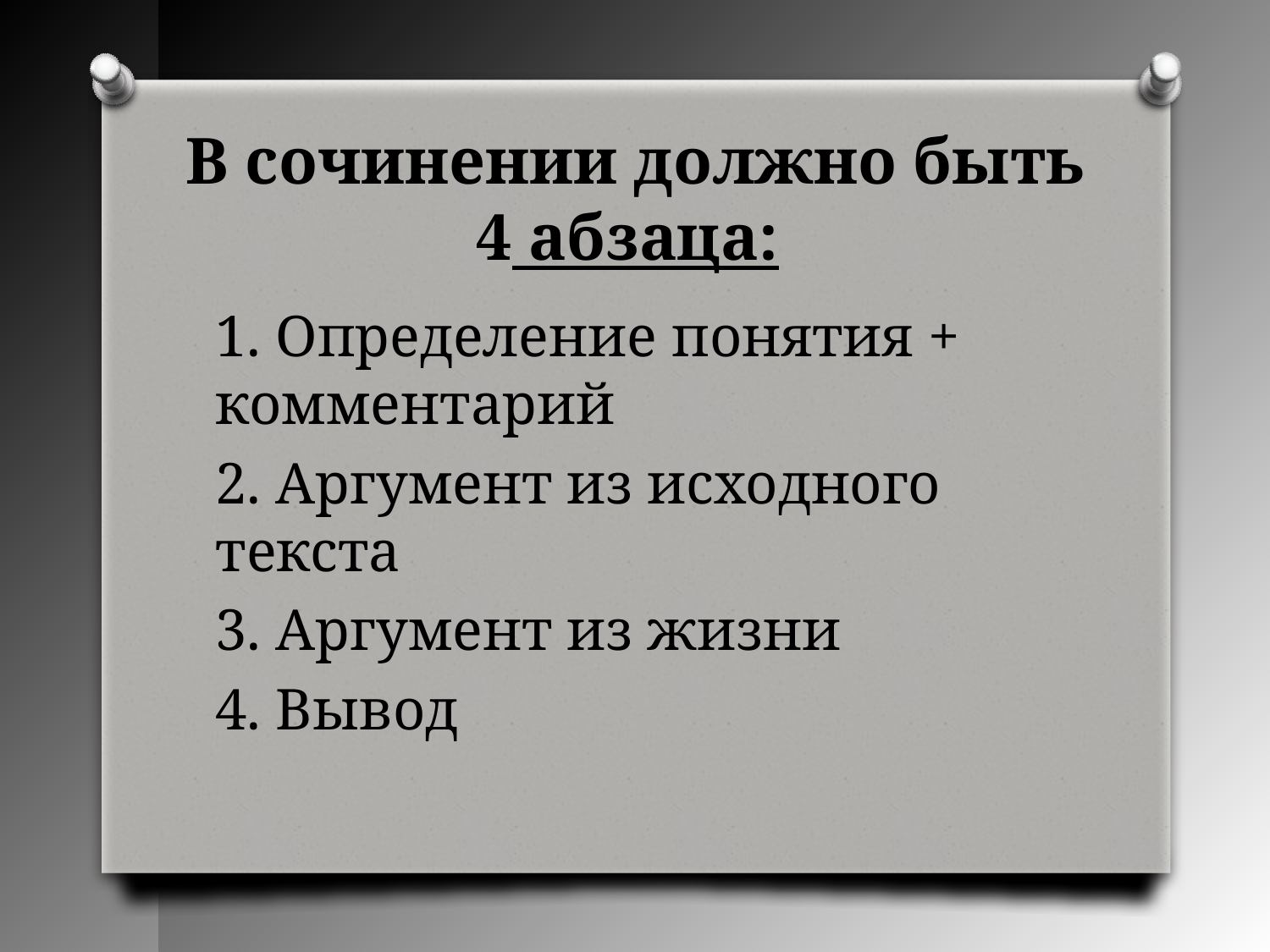

В сочинении должно быть 4 абзаца:
1. Определение понятия + комментарий
2. Аргумент из исходного текста
3. Аргумент из жизни
4. Вывод